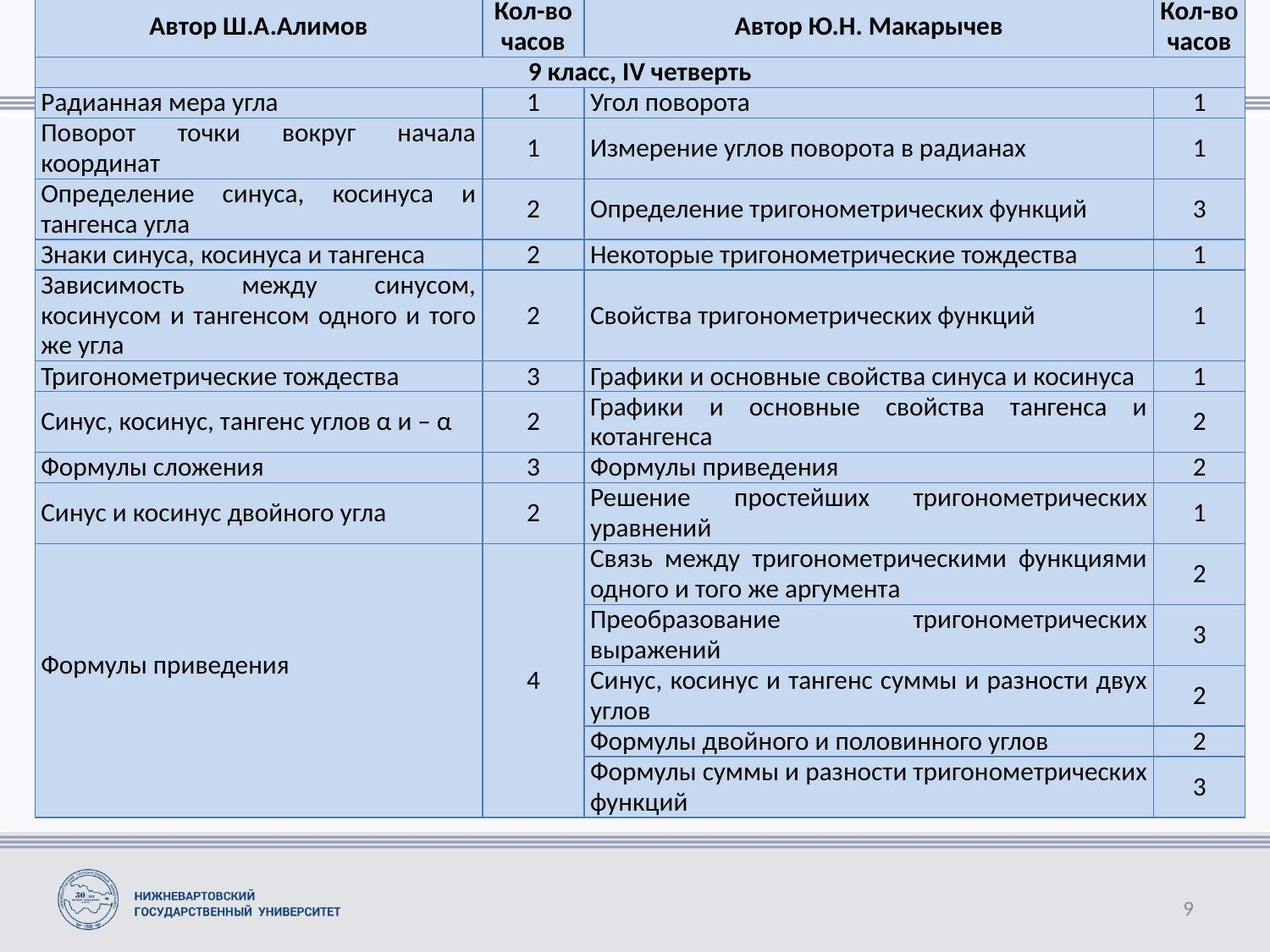

| Автор Ш.А.Алимов | Кол-во часов | Автор Ю.Н. Макарычев | Кол-во часов |
| --- | --- | --- | --- |
| 9 класс, IV четверть |  |  |  |
| Радианная мера угла | 1 | Угол поворота | 1 |
| Поворот точки вокруг начала координат | 1 | Измерение углов поворота в радианах | 1 |
| Определение синуса, косинуса и тангенса угла | 2 | Определение тригонометрических функций | 3 |
| Знаки синуса, косинуса и тангенса | 2 | Некоторые тригонометрические тождества | 1 |
| Зависимость между синусом, косинусом и тангенсом одного и того же угла | 2 | Свойства тригонометрических функций | 1 |
| Тригонометрические тождества | 3 | Графики и основные свойства синуса и косинуса | 1 |
| Синус, косинус, тангенс углов α и – α | 2 | Графики и основные свойства тангенса и котангенса | 2 |
| Формулы сложения | 3 | Формулы приведения | 2 |
| Синус и косинус двойного угла | 2 | Решение простейших тригонометрических уравнений | 1 |
| Формулы приведения | 4 | Связь между тригонометрическими функциями одного и того же аргумента | 2 |
|  |  | Преобразование тригонометрических выражений | 3 |
|  |  | Синус, косинус и тангенс суммы и разности двух углов | 2 |
|  |  | Формулы двойного и половинного углов | 2 |
|  |  | Формулы суммы и разности тригонометрических функций | 3 |
# Сравнительный анализ содержания учебников алгебры (9 класс, ФГОС ООО) по разделу «Тригонометрия»
9